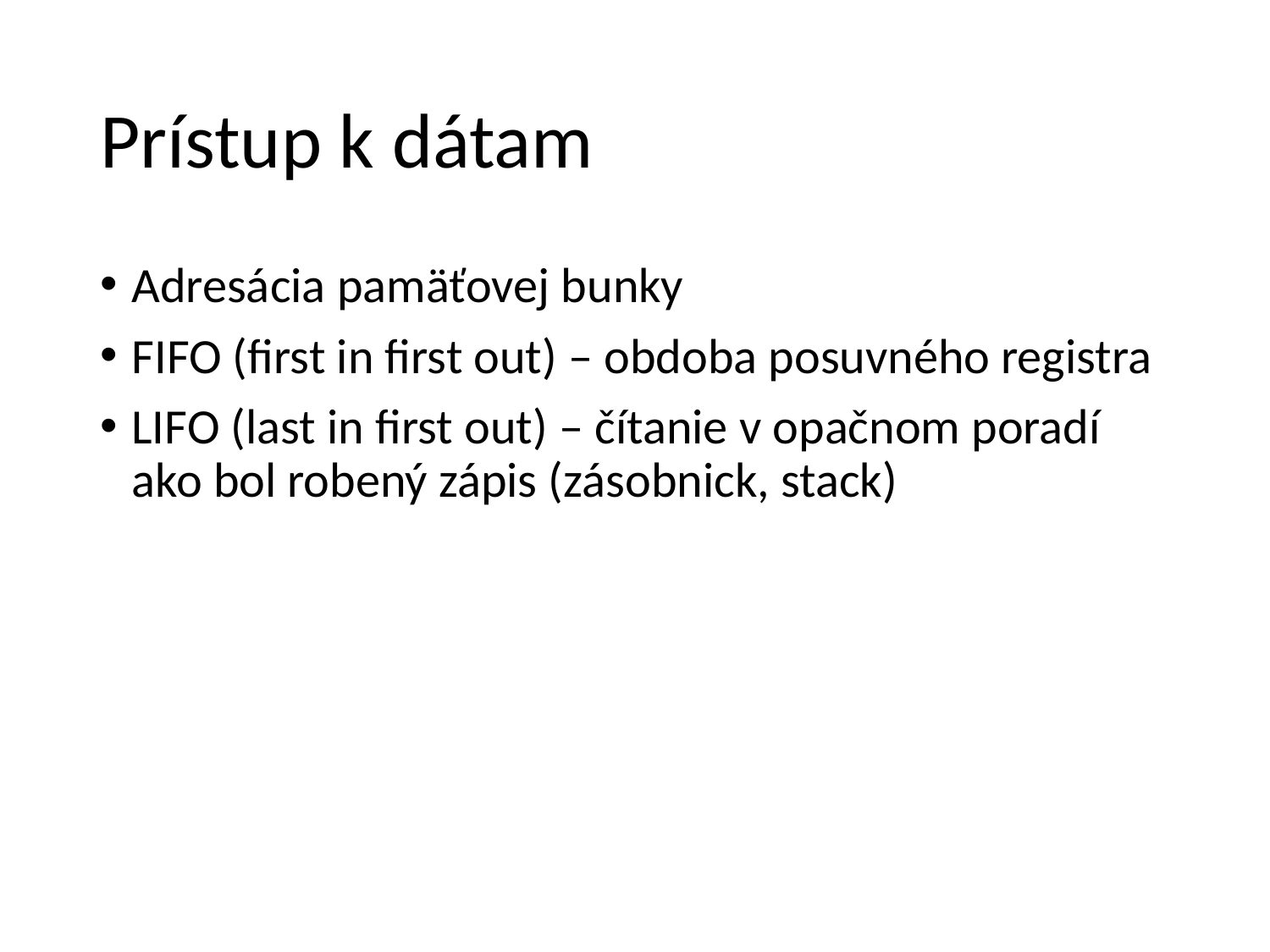

# Prístup k dátam
Adresácia pamäťovej bunky
FIFO (first in first out) – obdoba posuvného registra
LIFO (last in first out) – čítanie v opačnom poradí ako bol robený zápis (zásobnick, stack)